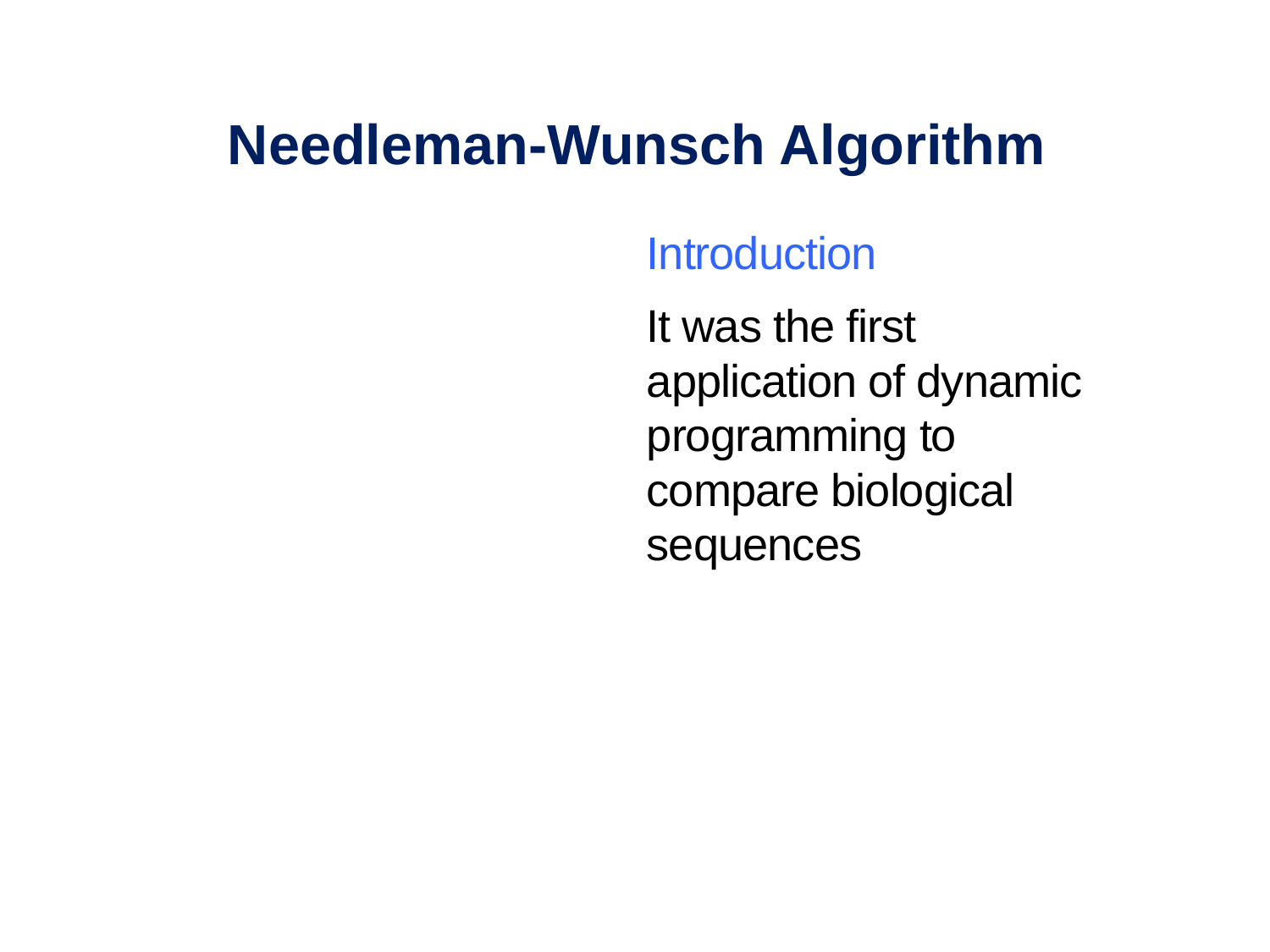

Needleman-Wunsch Algorithm
Introduction
It was the first application of dynamic programming to compare biological sequences